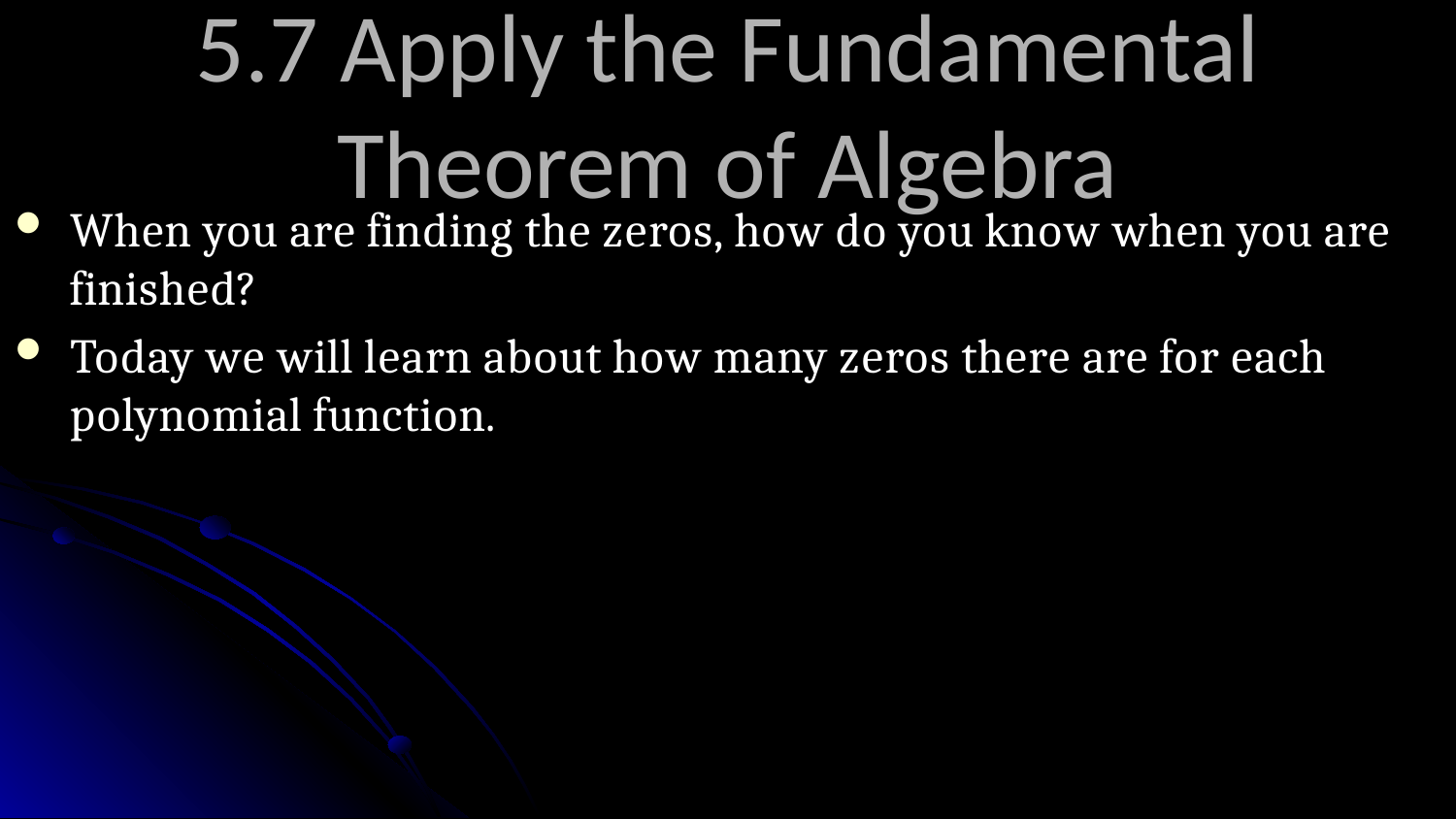

# 5.7 Apply the Fundamental Theorem of Algebra
When you are finding the zeros, how do you know when you are finished?
Today we will learn about how many zeros there are for each polynomial function.